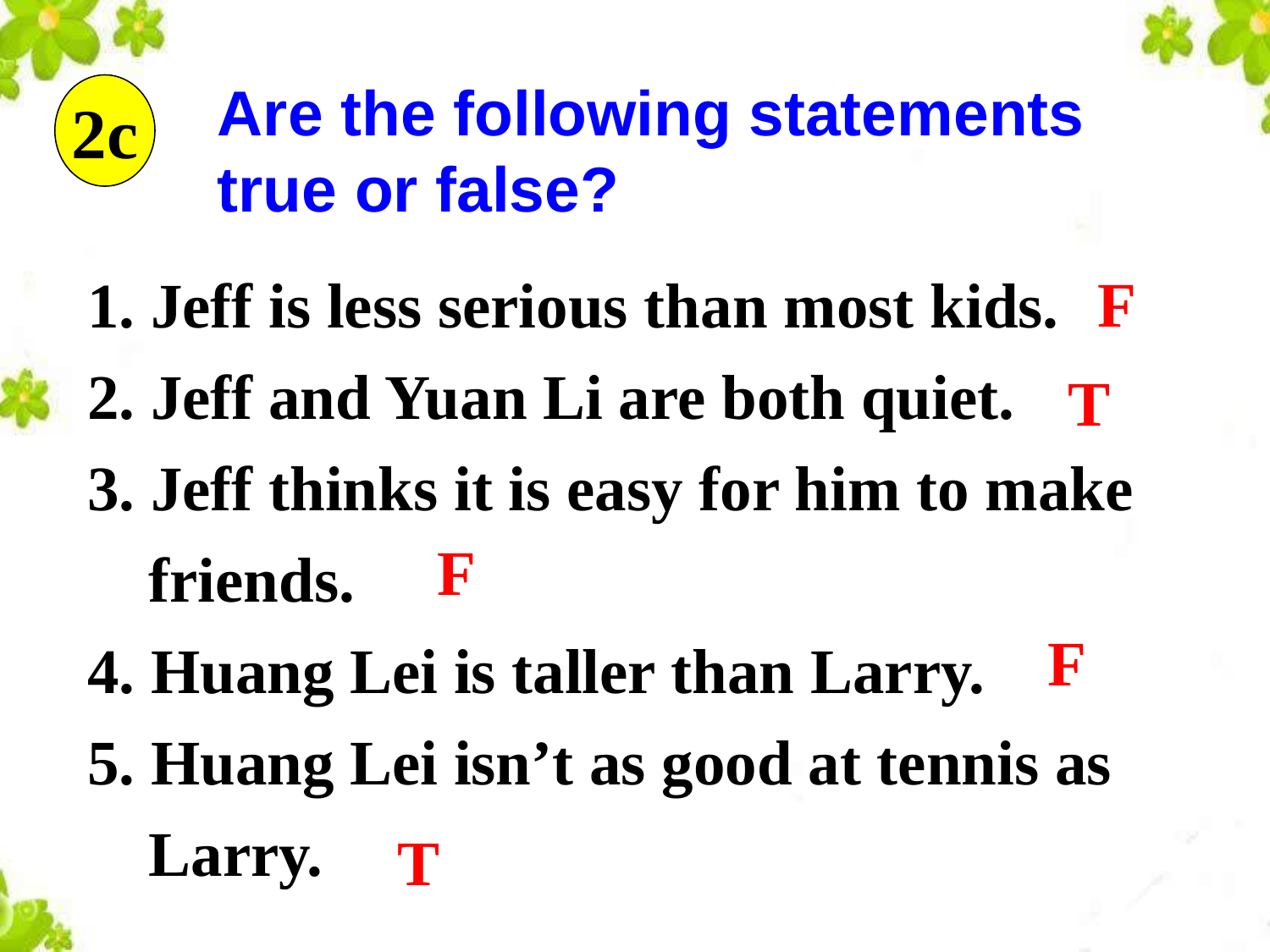

Are the following statements true or false?
2c
1. Jeff is less serious than most kids.
2. Jeff and Yuan Li are both quiet.
3. Jeff thinks it is easy for him to make friends.
4. Huang Lei is taller than Larry.
5. Huang Lei isn’t as good at tennis as Larry.
F
T
F
F
T